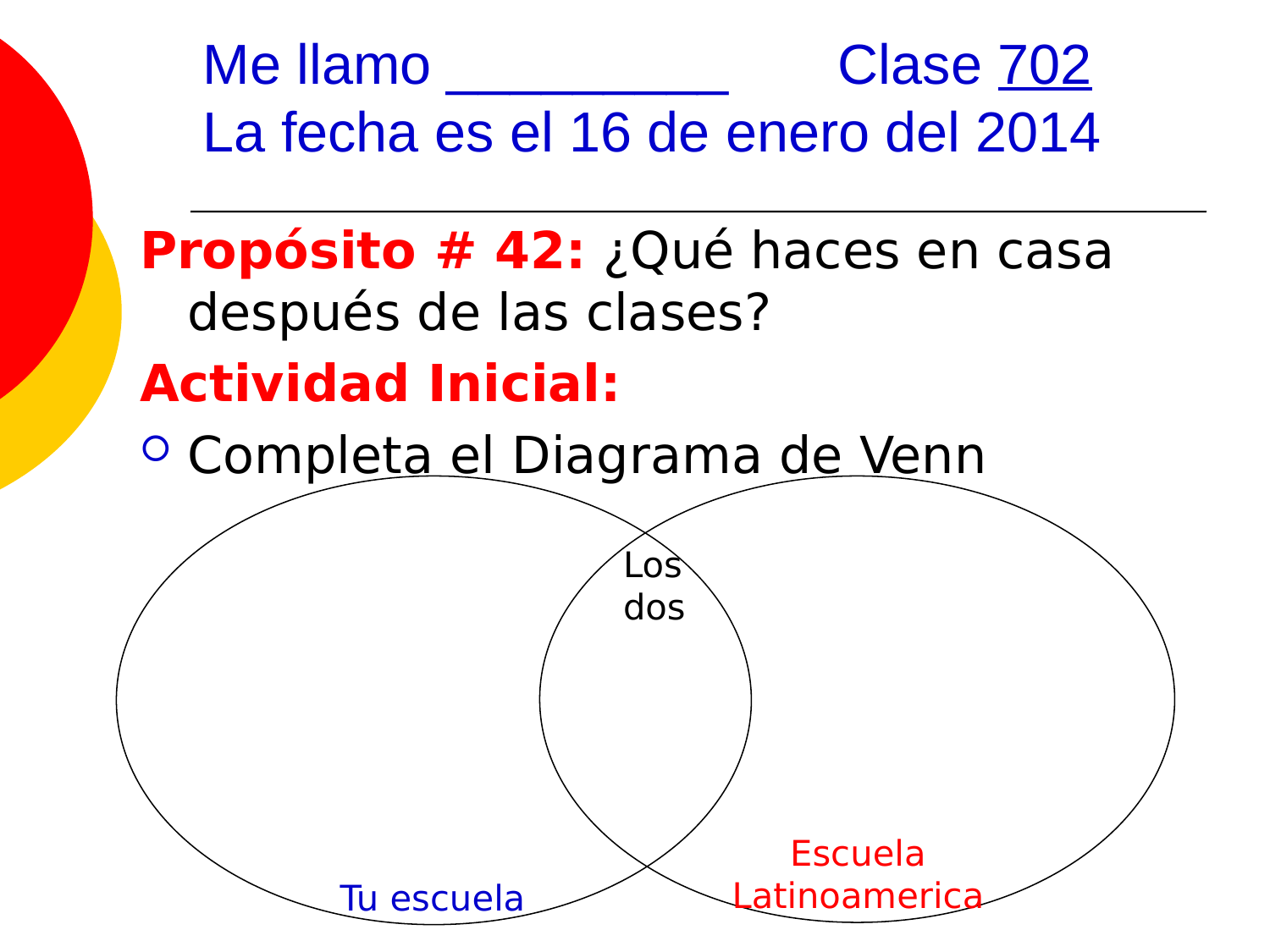

# Me llamo _________	Clase 702 La fecha es el 16 de enero del 2014
Propósito # 42: ¿Qué haces en casa después de las clases?
Actividad Inicial:
Completa el Diagrama de Venn

Los
dos
Escuela
Latinoamerica
Tu escuela